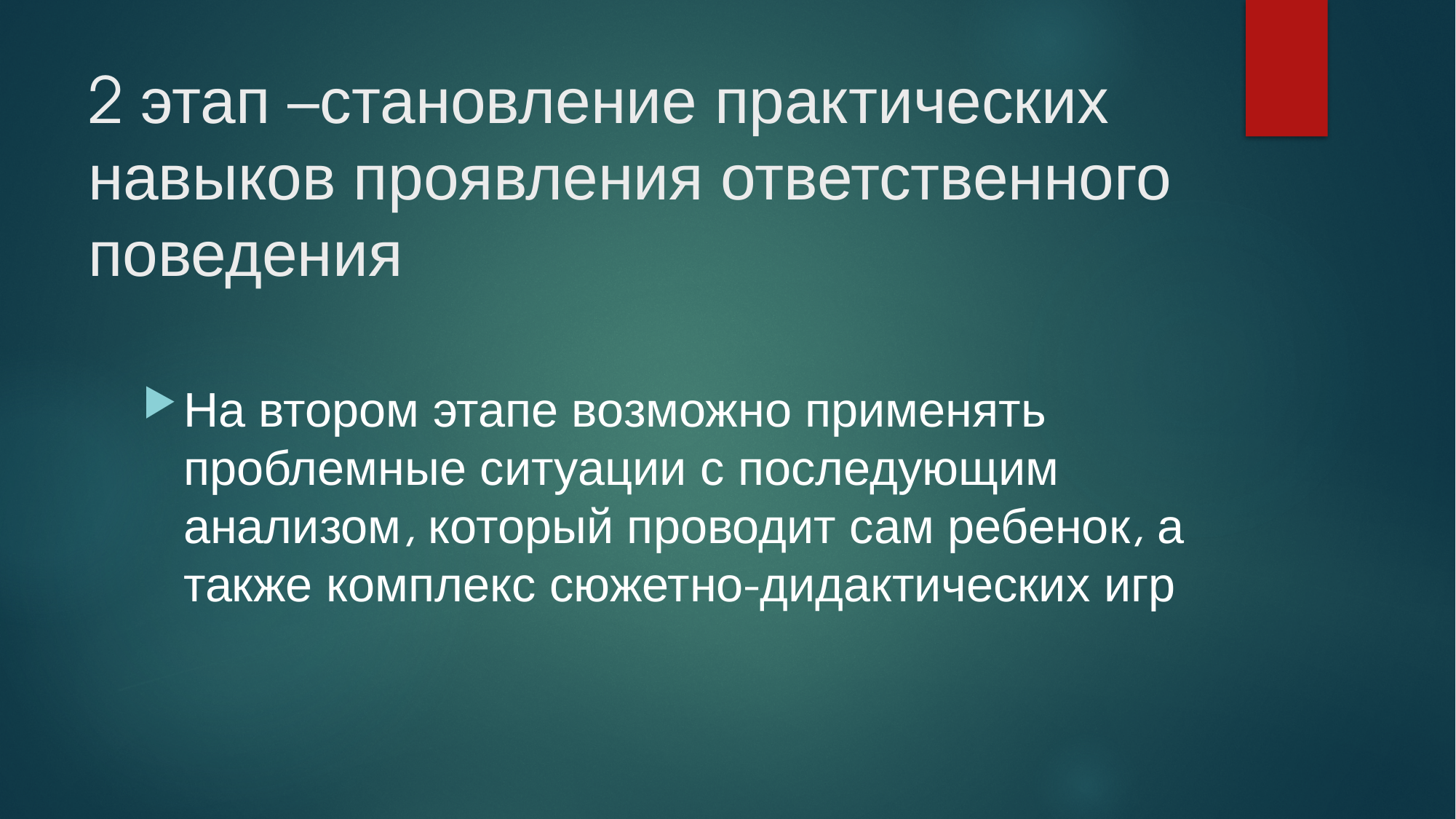

# 2 этап –становление практических навыков проявления ответственного поведения
На втором этапе возможно применять проблемные ситуации с последующим анализом, который проводит сам ребенок, а также комплекс сюжетно-дидактических игр